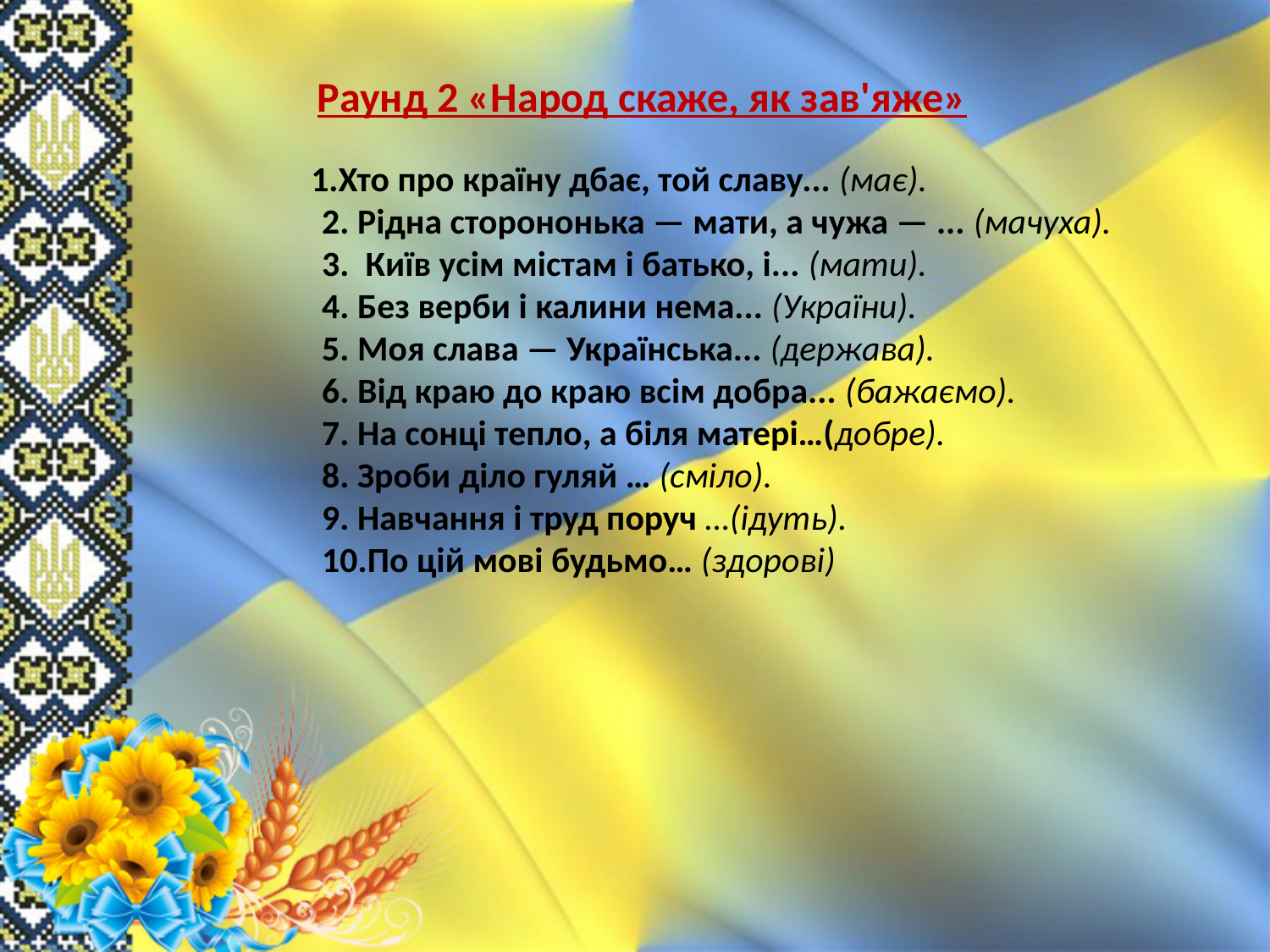

Раунд 2 «Народ скаже, як зав'яже»

             1.Хто про країну дбає, той славу... (має).
             2. Рідна сторононька — мати, а чужа — ... (мачуха).
             3.  Київ усім містам і батько, і... (мати).
             4. Без верби і калини нема... (України).
             5. Моя слава — Українська... (держава).
             6. Від краю до краю всім добра... (бажаємо).
             7. На сонці тепло, а біля матері…(добре).
             8. Зроби діло гуляй … (сміло).
             9. Навчання і труд поруч …(ідуть).
             10.По цій мові будьмо… (здорові)